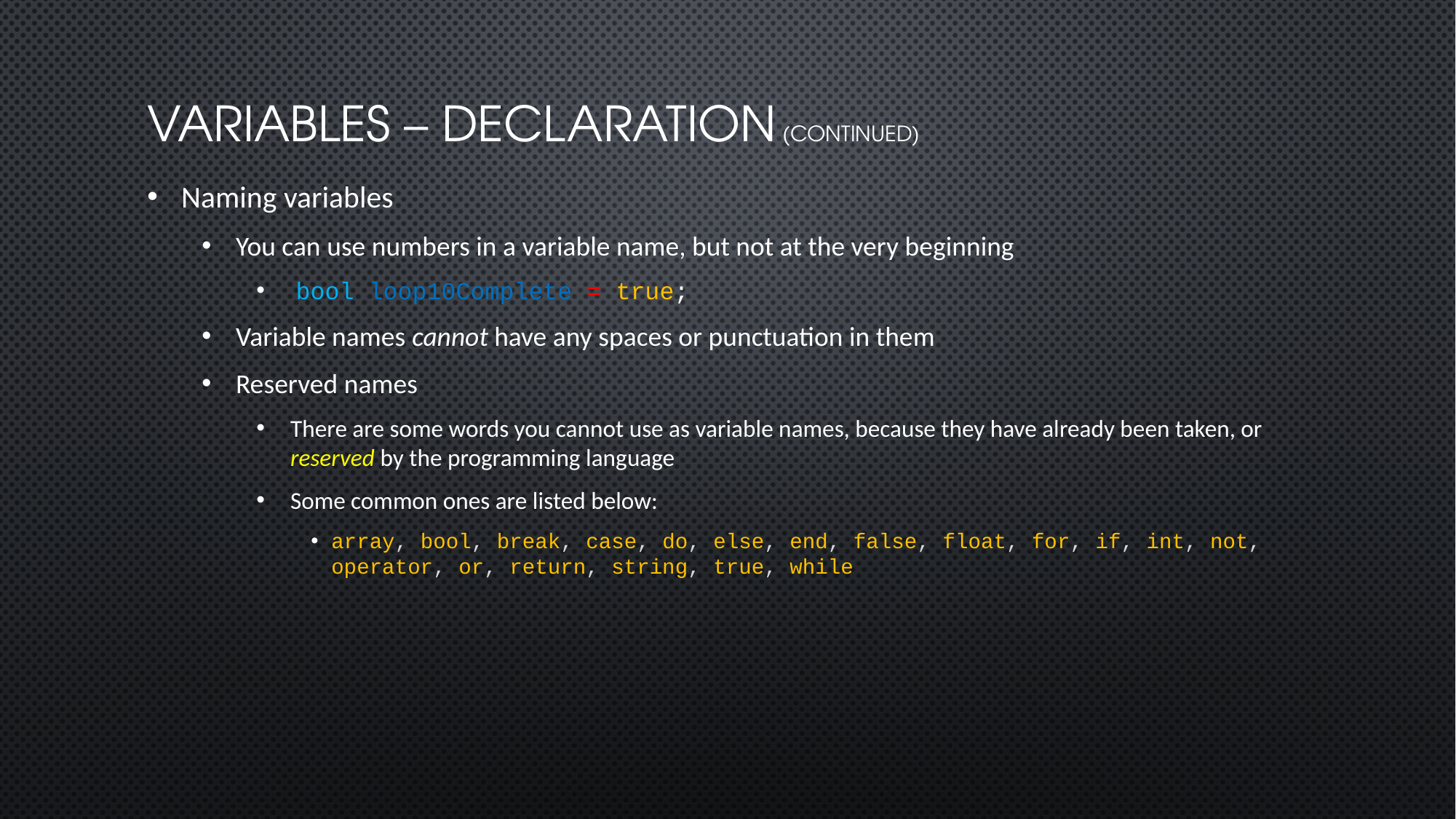

# Variables – Declaration (Continued)
Naming variables
You can use numbers in a variable name, but not at the very beginning
 bool loop10Complete = true;
Variable names cannot have any spaces or punctuation in them
Reserved names
There are some words you cannot use as variable names, because they have already been taken, or reserved by the programming language
Some common ones are listed below:
array, bool, break, case, do, else, end, false, float, for, if, int, not, operator, or, return, string, true, while